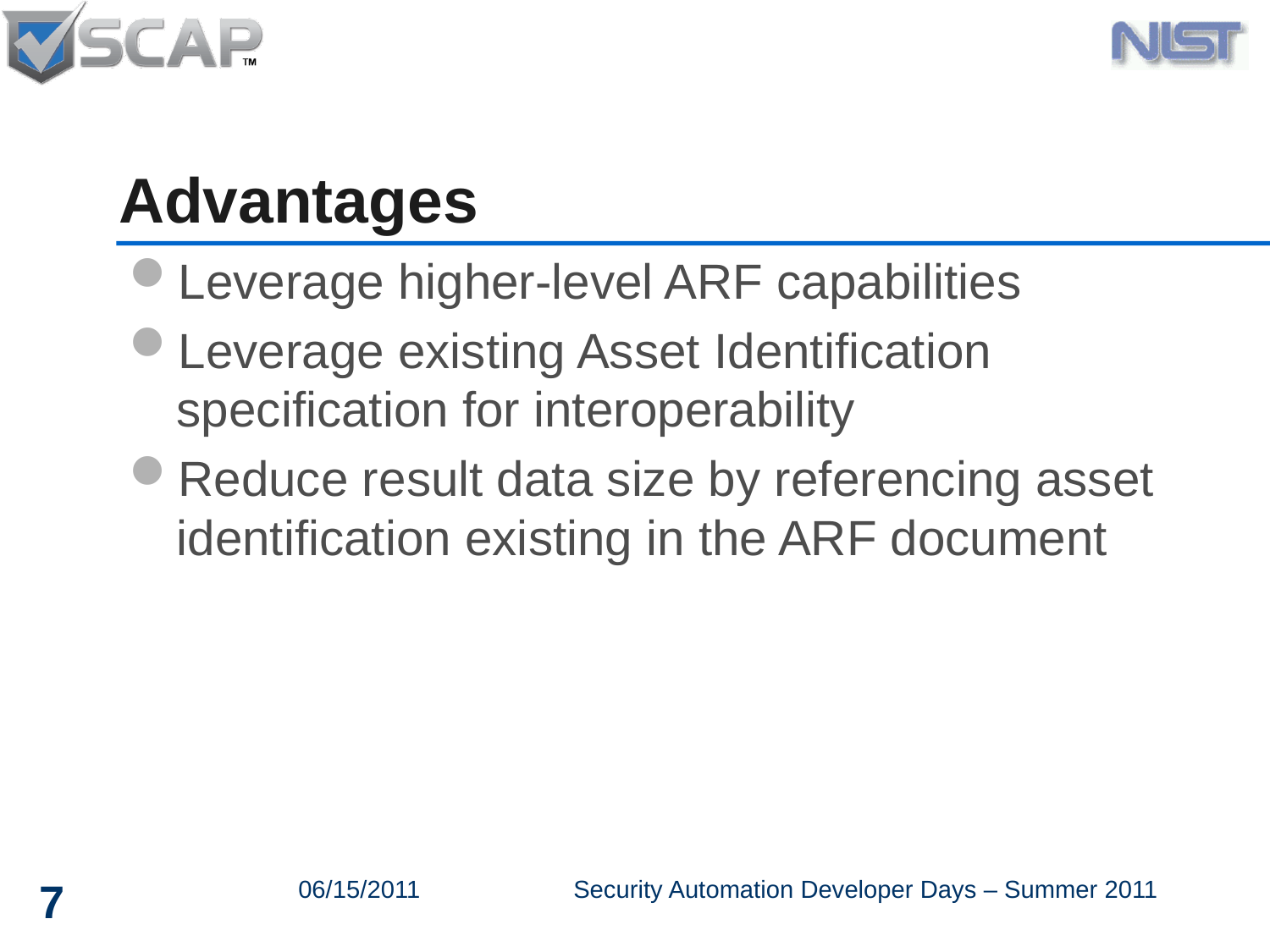

# Advantages
Leverage higher-level ARF capabilities
Leverage existing Asset Identification specification for interoperability
Reduce result data size by referencing asset identification existing in the ARF document
7
06/15/2011
Security Automation Developer Days – Summer 2011